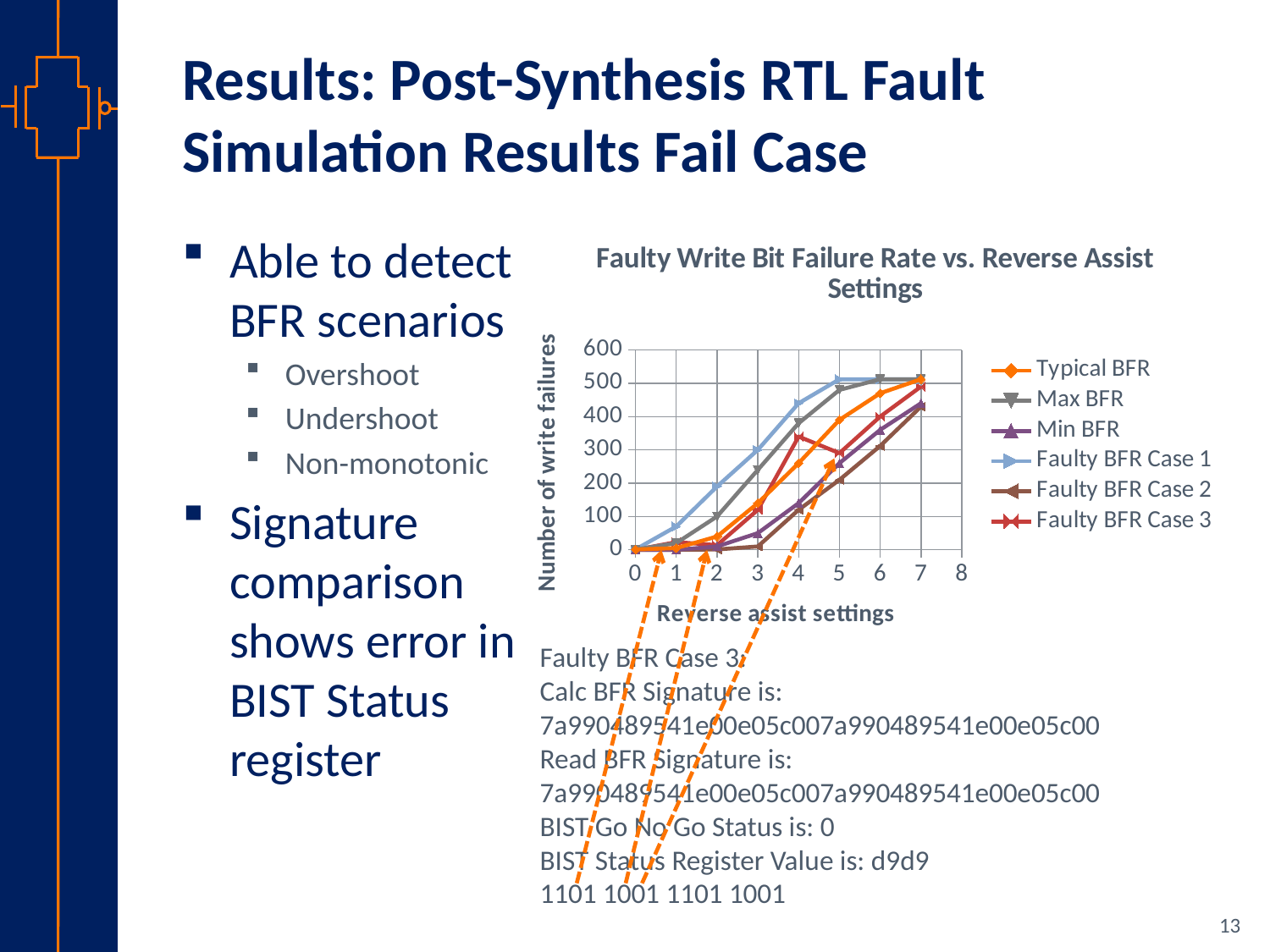

# Results: Post-Synthesis RTL Fault Simulation Results Fail Case
Able to detect BFR scenarios
Overshoot
Undershoot
Non-monotonic
Signature comparison shows error in BIST Status register

### Chart: Faulty Write Bit Failure Rate vs. Reverse Assist Settings

| Category |  |  |  |  |  |  |
|---|---|---|---|---|---|---|
Faulty BFR Case 3:
Calc BFR Signature is: 7a990489541e00e05c007a990489541e00e05c00
Read BFR Signature is: 7a990489541e00e05c007a990489541e00e05c00
BIST Go No Go Status is: 0
BIST Status Register Value is: d9d9
1101 1001 1101 1001
13